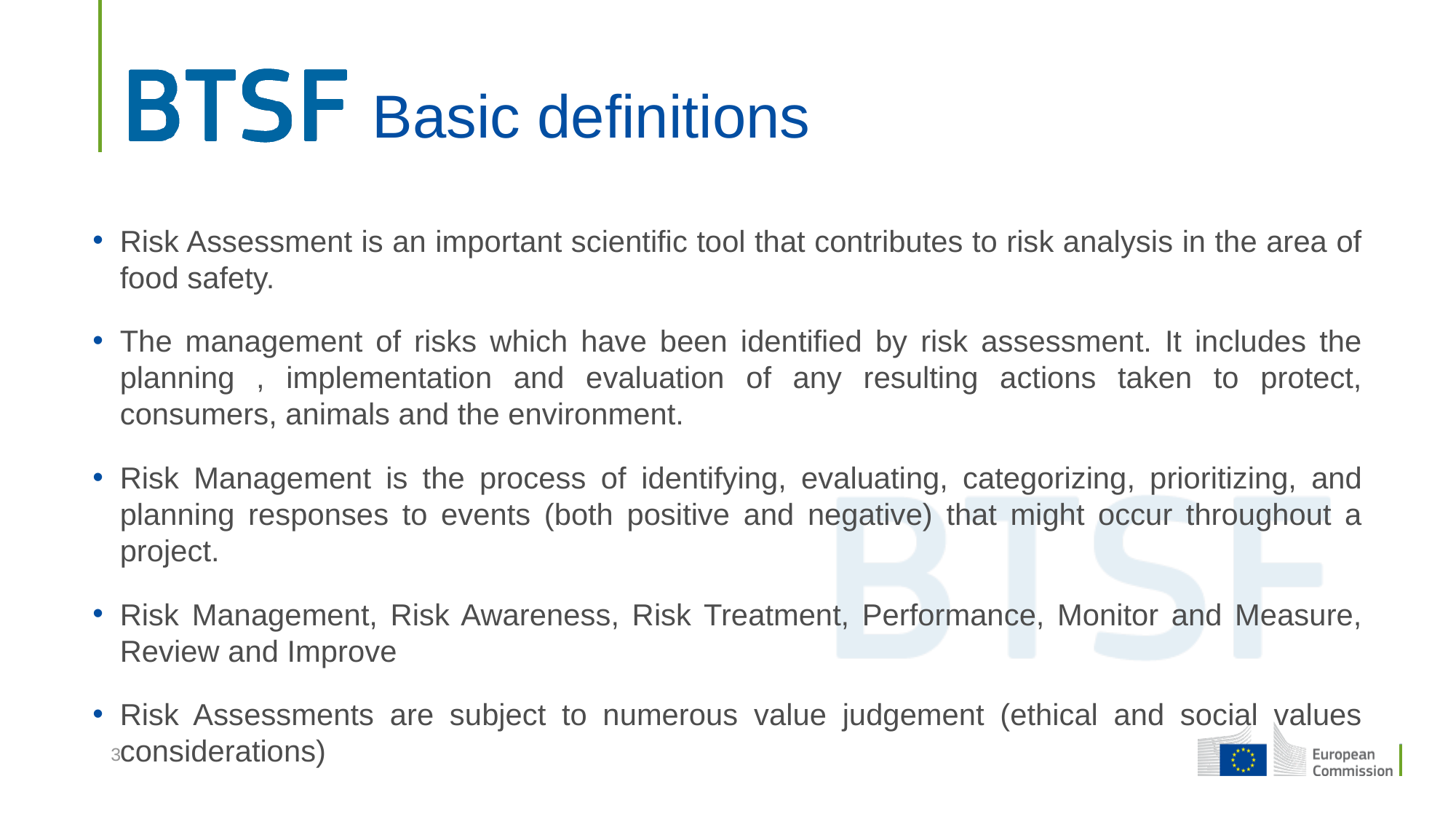

# Basic definitions
Risk Assessment is an important scientific tool that contributes to risk analysis in the area of food safety.
The management of risks which have been identified by risk assessment. It includes the planning , implementation and evaluation of any resulting actions taken to protect, consumers, animals and the environment.
Risk Management is the process of identifying, evaluating, categorizing, prioritizing, and planning responses to events (both positive and negative) that might occur throughout a project.
Risk Management, Risk Awareness, Risk Treatment, Performance, Monitor and Measure, Review and Improve
Risk Assessments are subject to numerous value judgement (ethical and social values considerations)

.
3